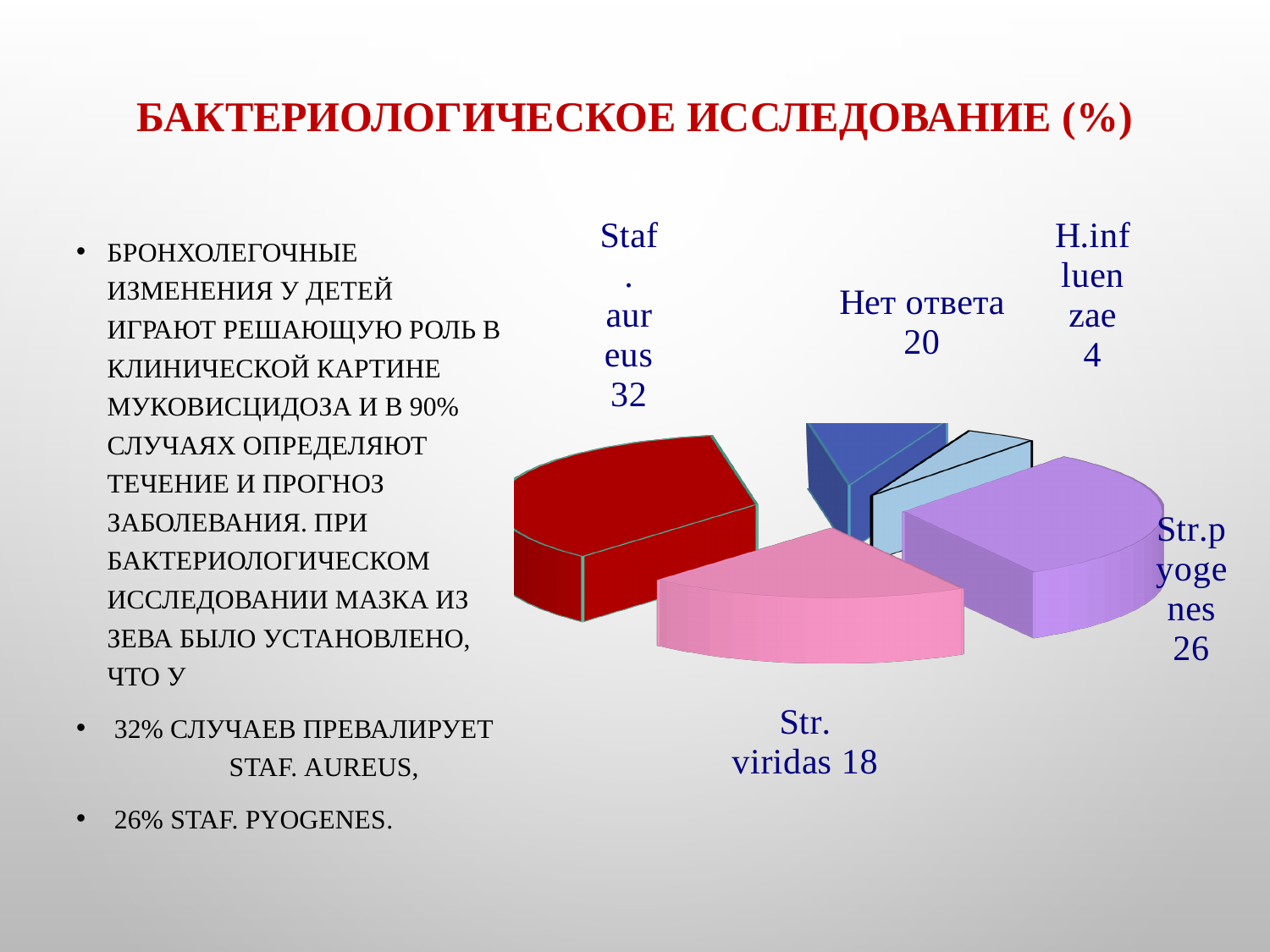

# Бактериологическое исследование (%)

[unsupported chart]

Бронхолегочные изменения у детей играют решающую роль в клинической картине муковисцидоза и в 90% случаях определяют течение и прогноз заболевания. При бактериологическом исследовании мазка из зева было установлено, что у
 32% случаев превалирует                    staf. aureus,
 26% staf. pyogenes.